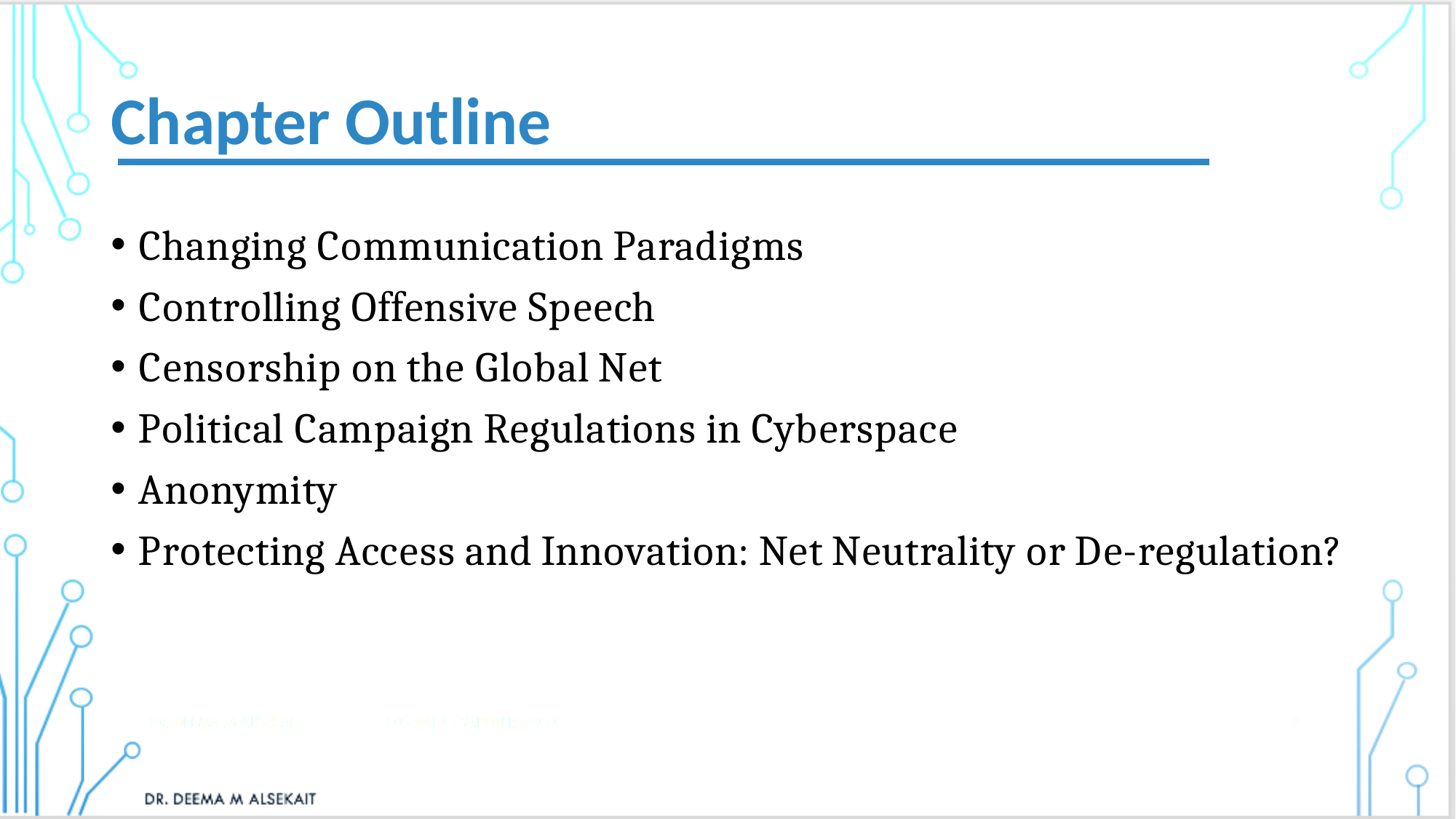

# Chapter Outline
Changing Communication Paradigms
Controlling Offensive Speech
Censorship on the Global Net
Political Campaign Regulations in Cyberspace
Anonymity
Protecting Access and Innovation: Net Neutrality or De-regulation?